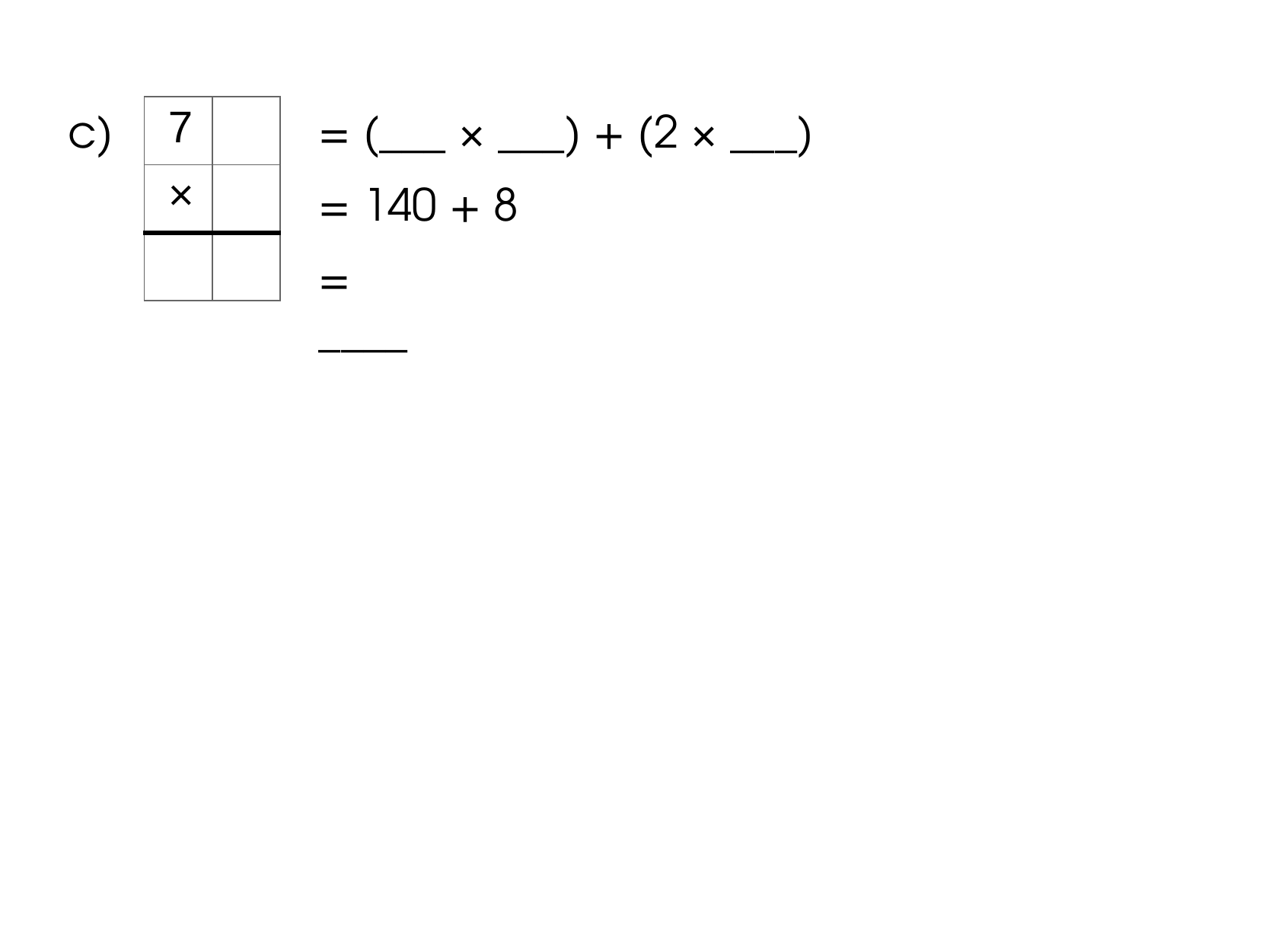

| 7 |  |
| --- | --- |
| × |  |
|  |  |
c)
= (___ × ___) + (2 × ___)
= 140 + 8
= ____